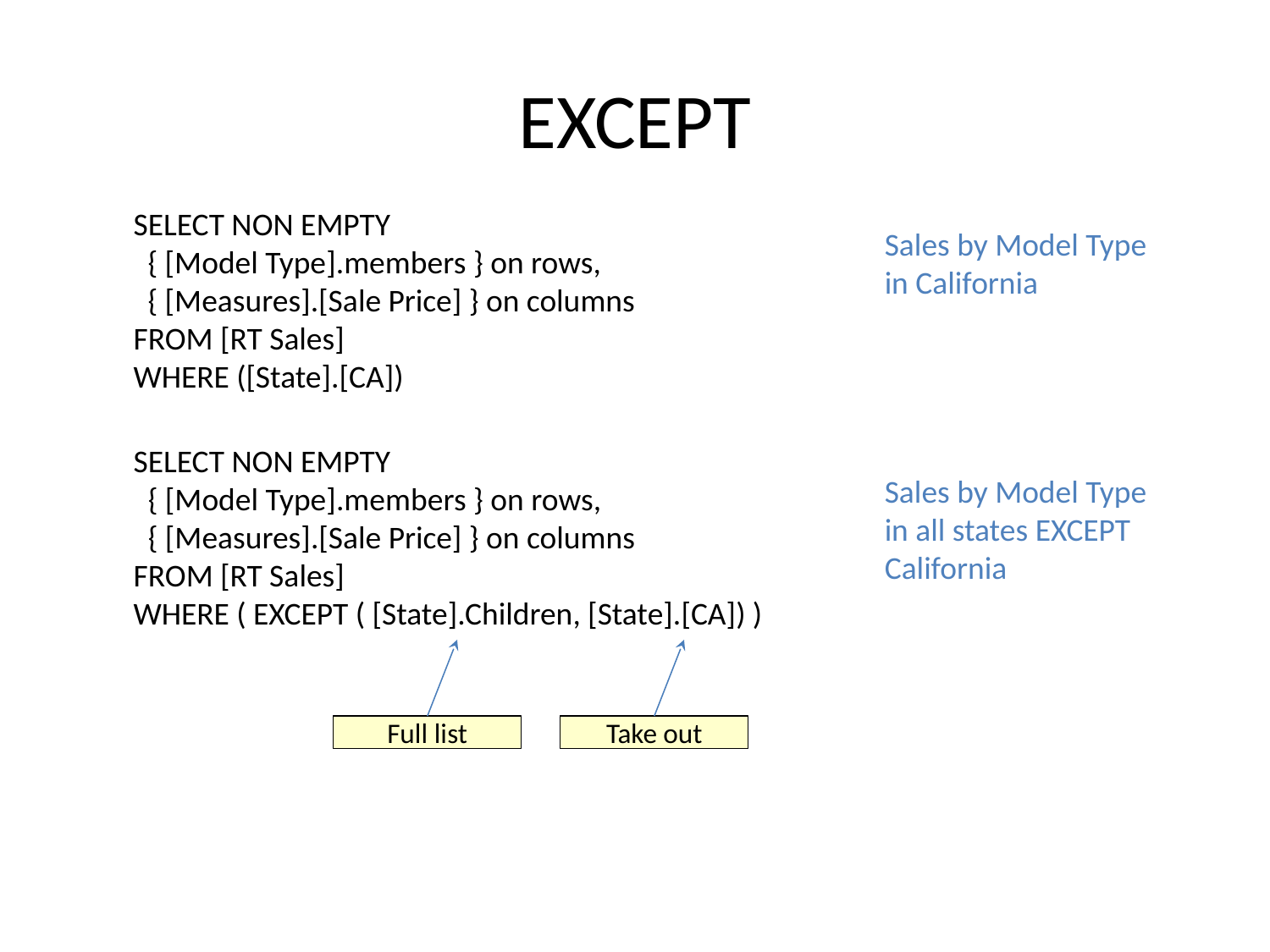

# EXCEPT
SELECT NON EMPTY
  { [Model Type].members } on rows,
  { [Measures].[Sale Price] } on columns
FROM [RT Sales]
WHERE ([State].[CA])
Sales by Model Type in California
SELECT NON EMPTY
  { [Model Type].members } on rows,
  { [Measures].[Sale Price] } on columns
FROM [RT Sales]
WHERE ( EXCEPT ( [State].Children, [State].[CA]) )
Sales by Model Type in all states EXCEPT California
Full list
Take out